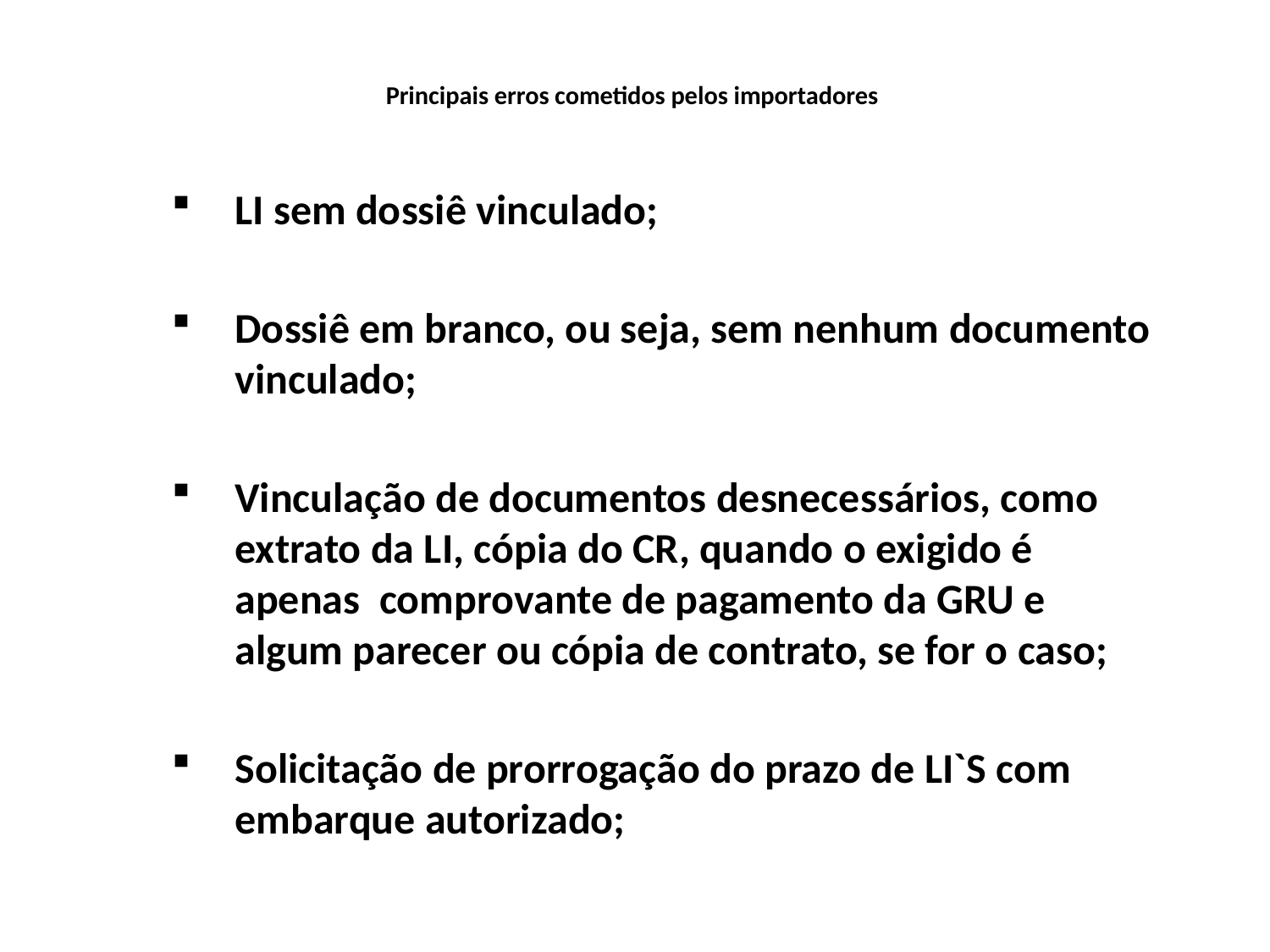

# Principais erros cometidos pelos importadores
LI sem dossiê vinculado;

Dossiê em branco, ou seja, sem nenhum documento vinculado;

Vinculação de documentos desnecessários, como extrato da LI, cópia do CR, quando o exigido é apenas  comprovante de pagamento da GRU e algum parecer ou cópia de contrato, se for o caso;

Solicitação de prorrogação do prazo de LI`S com embarque autorizado;